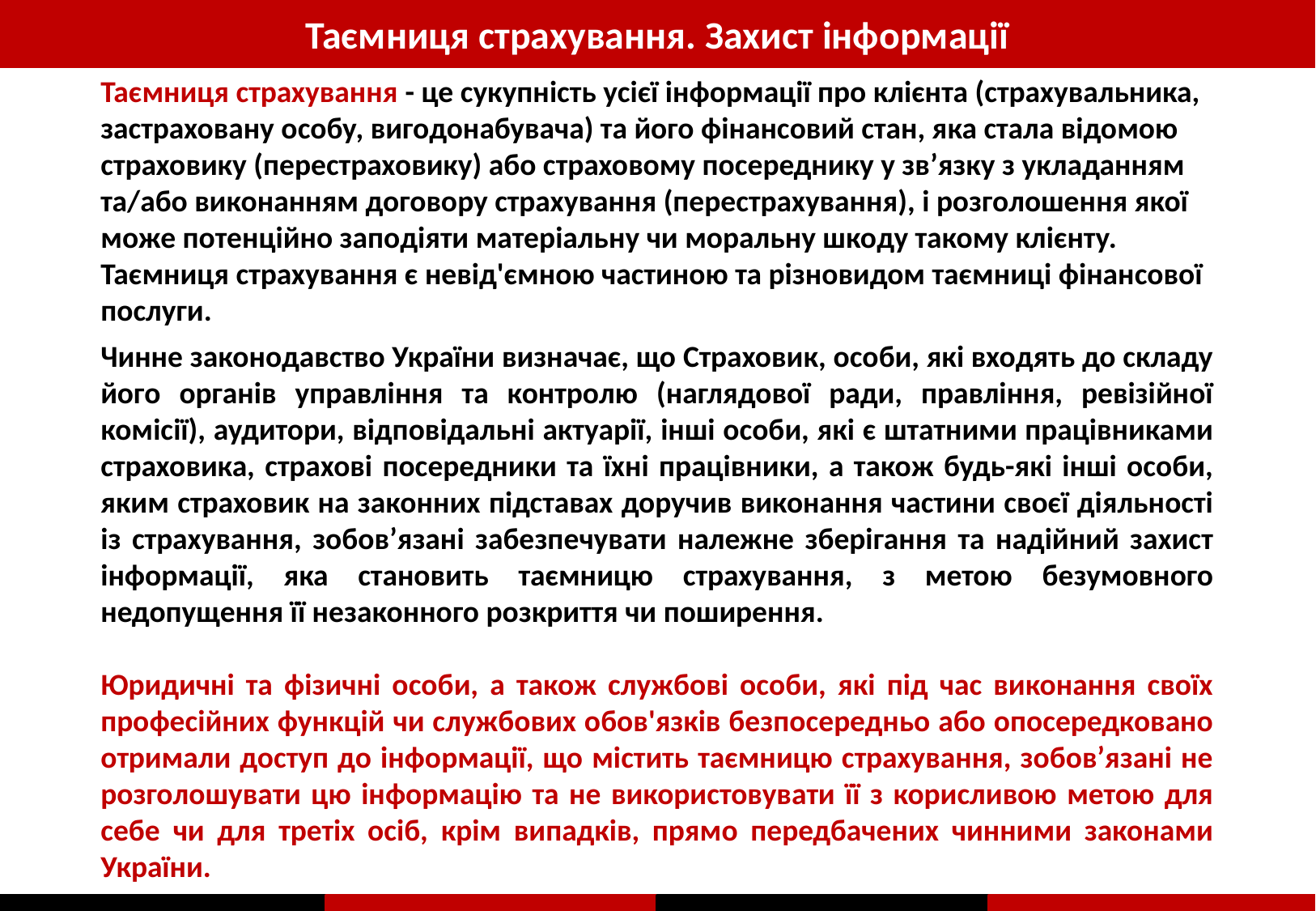

Таємниця страхування. Захист інформації
Таємниця страхування - це сукупність усієї інформації про клієнта (страхувальника, застраховану особу, вигодонабувача) та його фінансовий стан, яка стала відомою страховику (перестраховику) або страховому посереднику у зв’язку з укладанням та/або виконанням договору страхування (перестрахування), і розголошення якої може потенційно заподіяти матеріальну чи моральну шкоду такому клієнту. Таємниця страхування є невід'ємною частиною та різновидом таємниці фінансової послуги.
Чинне законодавство України визначає, що Страховик, особи, які входять до складу його органів управління та контролю (наглядової ради, правління, ревізійної комісії), аудитори, відповідальні актуарії, інші особи, які є штатними працівниками страховика, страхові посередники та їхні працівники, а також будь-які інші особи, яким страховик на законних підставах доручив виконання частини своєї діяльності із страхування, зобов’язані забезпечувати належне зберігання та надійний захист інформації, яка становить таємницю страхування, з метою безумовного недопущення її незаконного розкриття чи поширення.

Юридичні та фізичні особи, а також службові особи, які під час виконання своїх професійних функцій чи службових обов'язків безпосередньо або опосередковано отримали доступ до інформації, що містить таємницю страхування, зобов’язані не розголошувати цю інформацію та не використовувати її з корисливою метою для себе чи для третіх осіб, крім випадків, прямо передбачених чинними законами України.